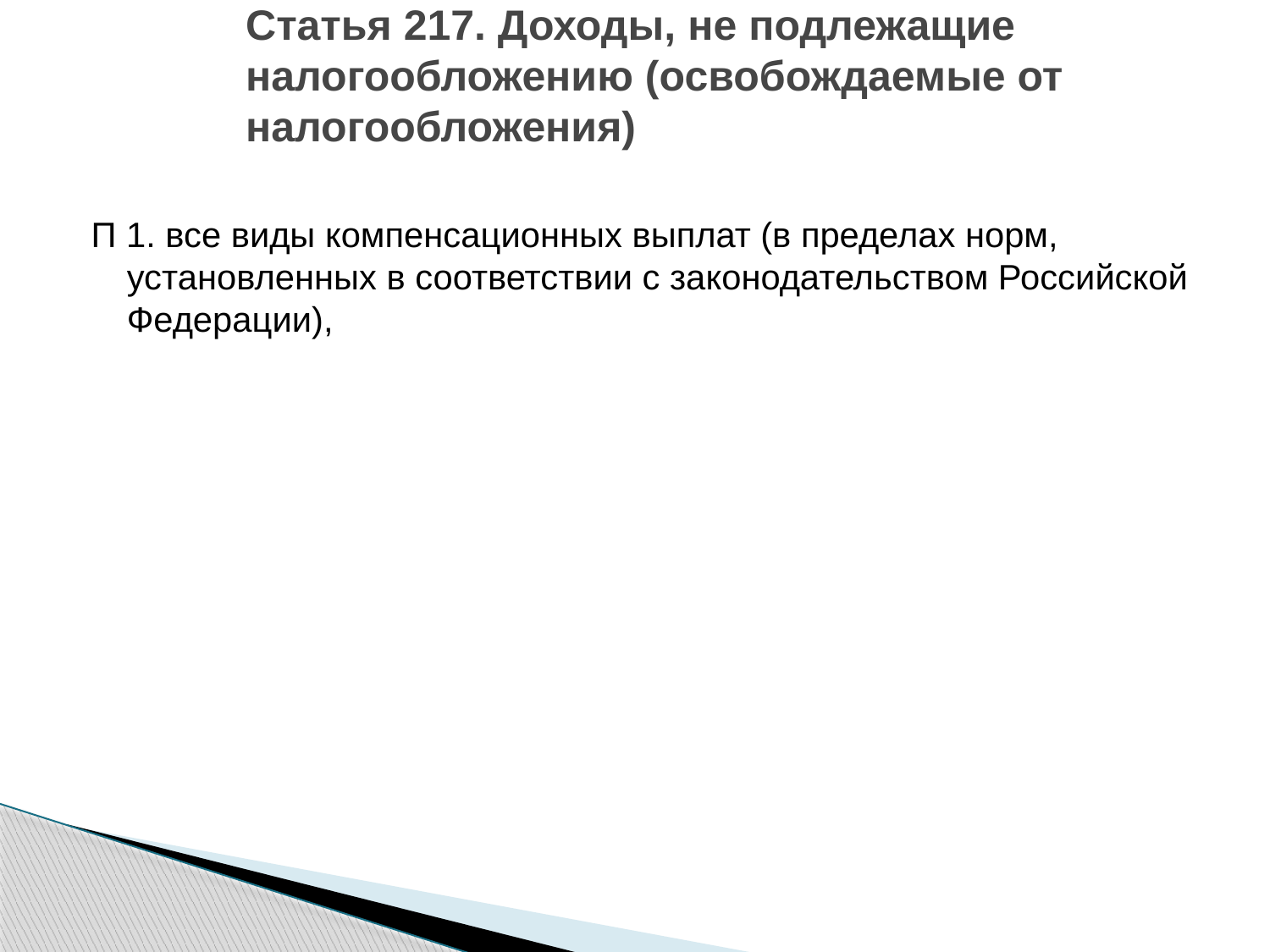

# Статья 217. Доходы, не подлежащие налогообложению (освобождаемые от налогообложения)
П 1. все виды компенсационных выплат (в пределах норм, установленных в соответствии с законодательством Российской Федерации),